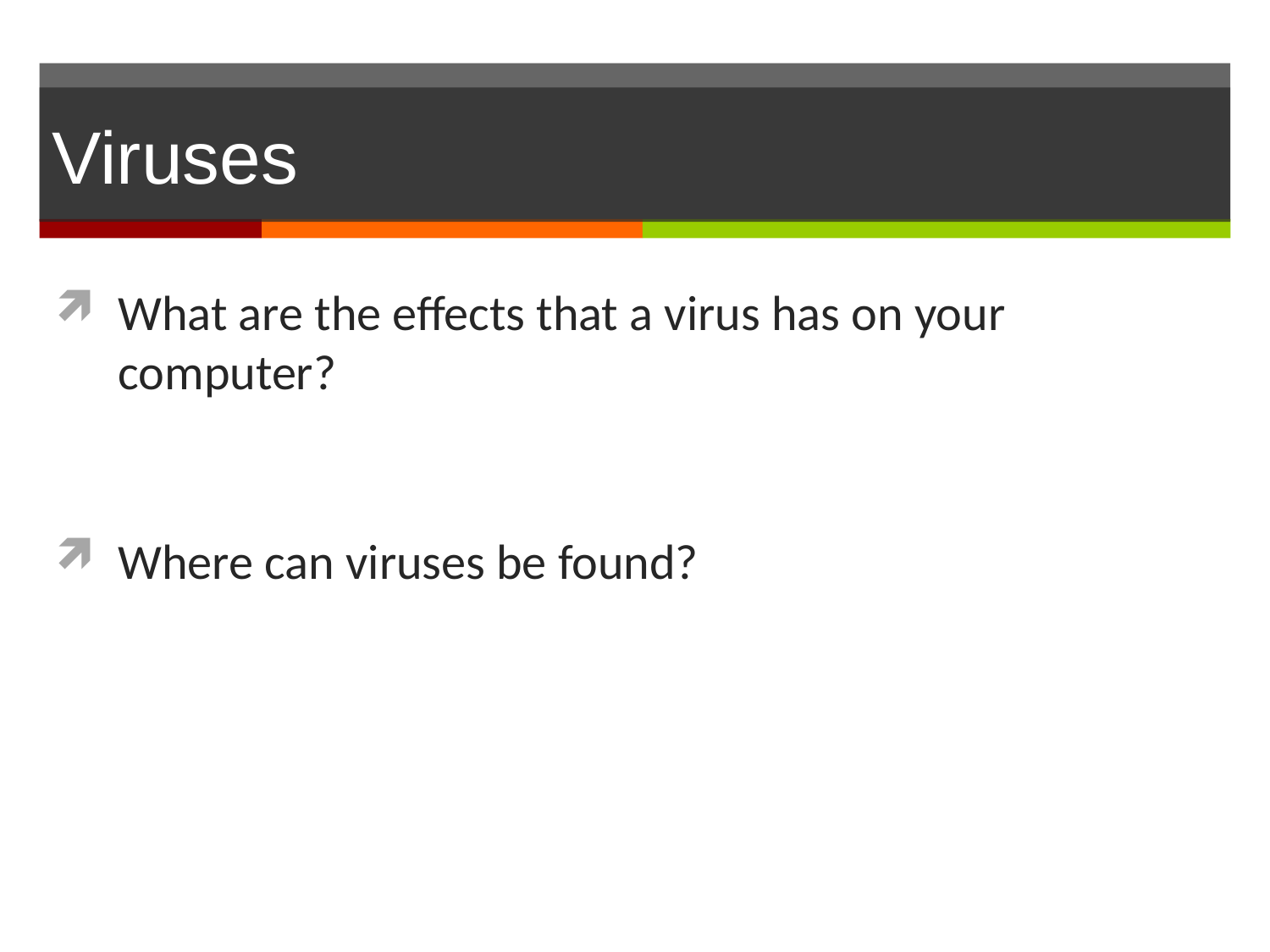

# Viruses
What are the effects that a virus has on your computer?

Where can viruses be found?